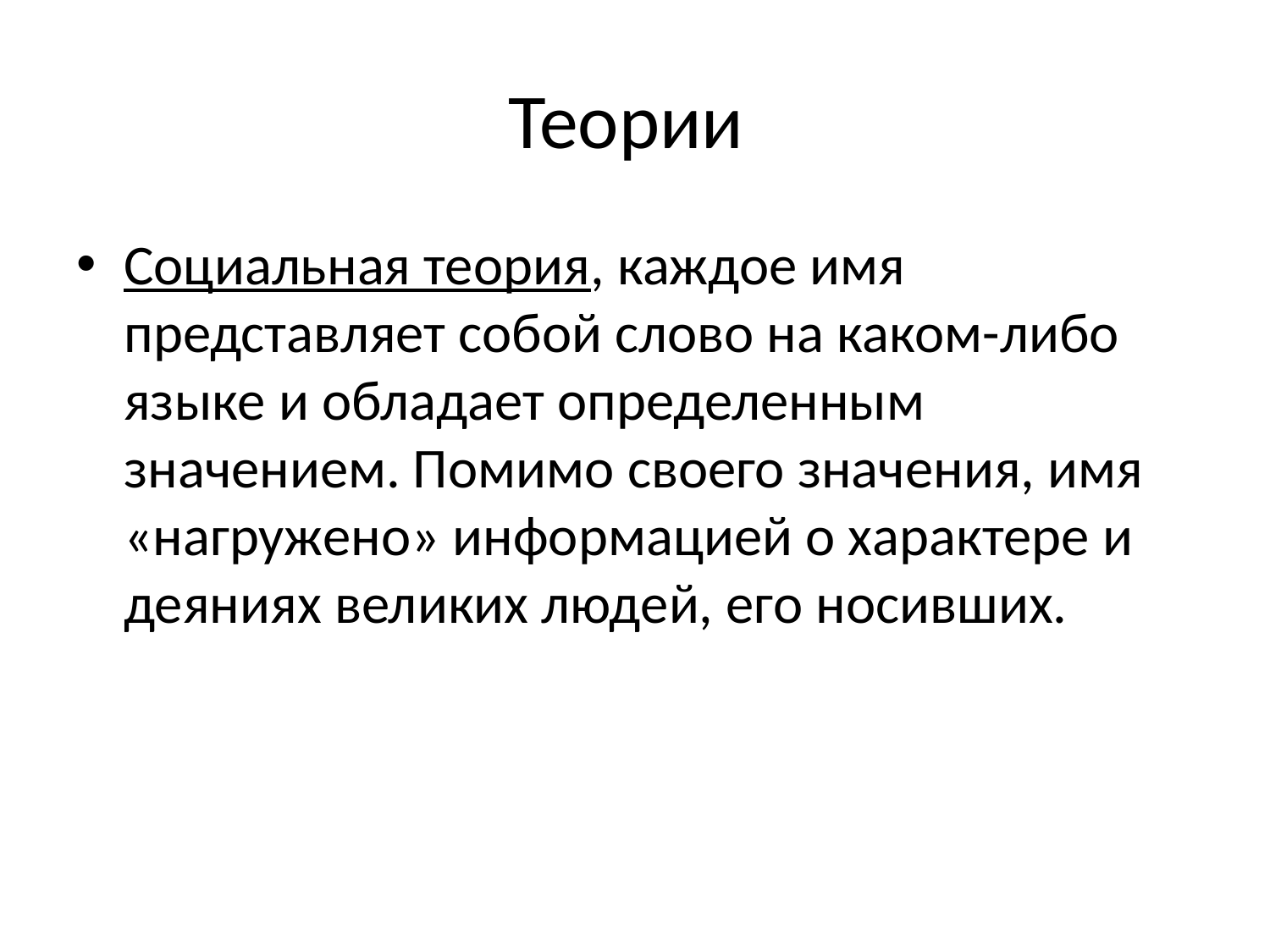

# Теории
Социальная теория, каждое имя представляет собой слово на каком-либо языке и обладает определенным значением. Помимо своего значения, имя «нагружено» информацией о характере и деяниях великих людей, его носивших.